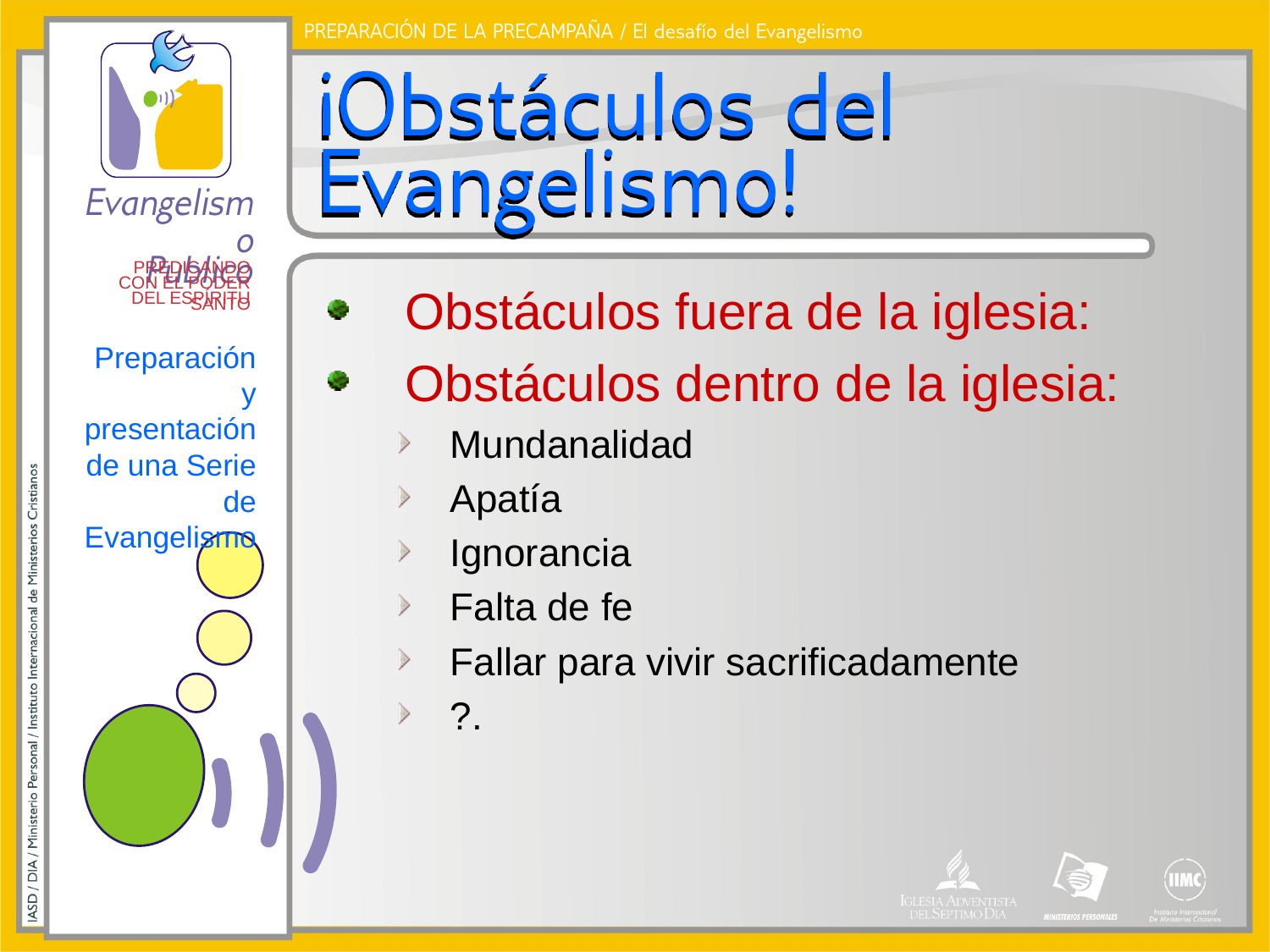

PREPARACIÓN DE LA PRECAMPAÑA / El desafío del Evangelismo
# ¡Obstáculos del Evangelismo!
Obstáculos fuera de la iglesia:
Obstáculos dentro de la iglesia:
Mundanalidad
Apatía
Ignorancia
Falta de fe
Fallar para vivir sacrificadamente
?.